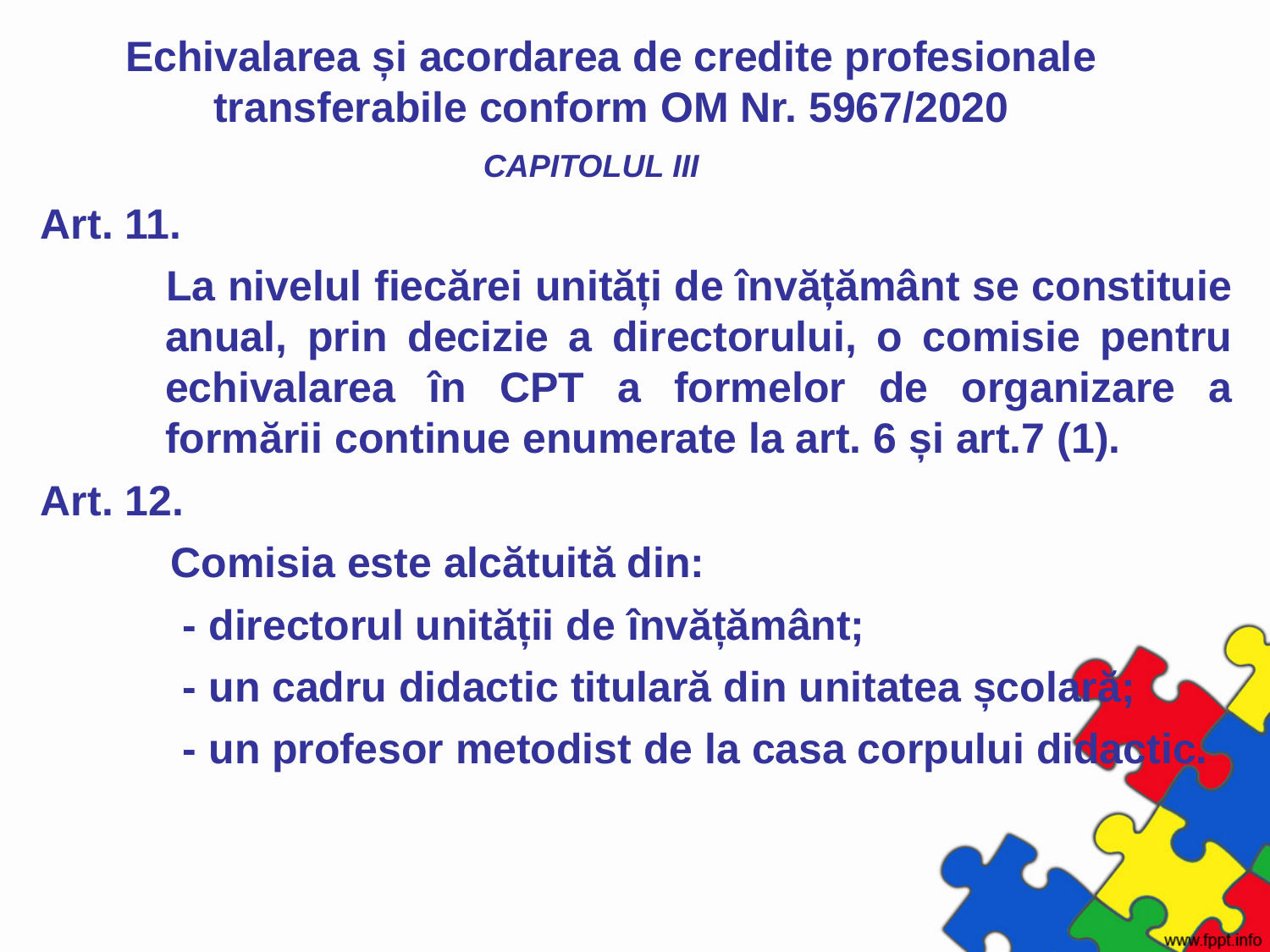

# Echivalarea și acordarea de credite profesionale transferabile conform OM Nr. 5967/2020
CAPITOLUL III
Art. 11.
          La nivelul fiecărei unități de învățământ se constituie anual, prin decizie a directorului, o comisie pentru echivalarea în CPT a formelor de organizare a formării continue enumerate la art. 6 și art.7 (1).
Art. 12.
           Comisia este alcătuită din:
            - directorul unității de învățământ;
            - un cadru didactic titulară din unitatea școlară;
            - un profesor metodist de la casa corpului didactic.